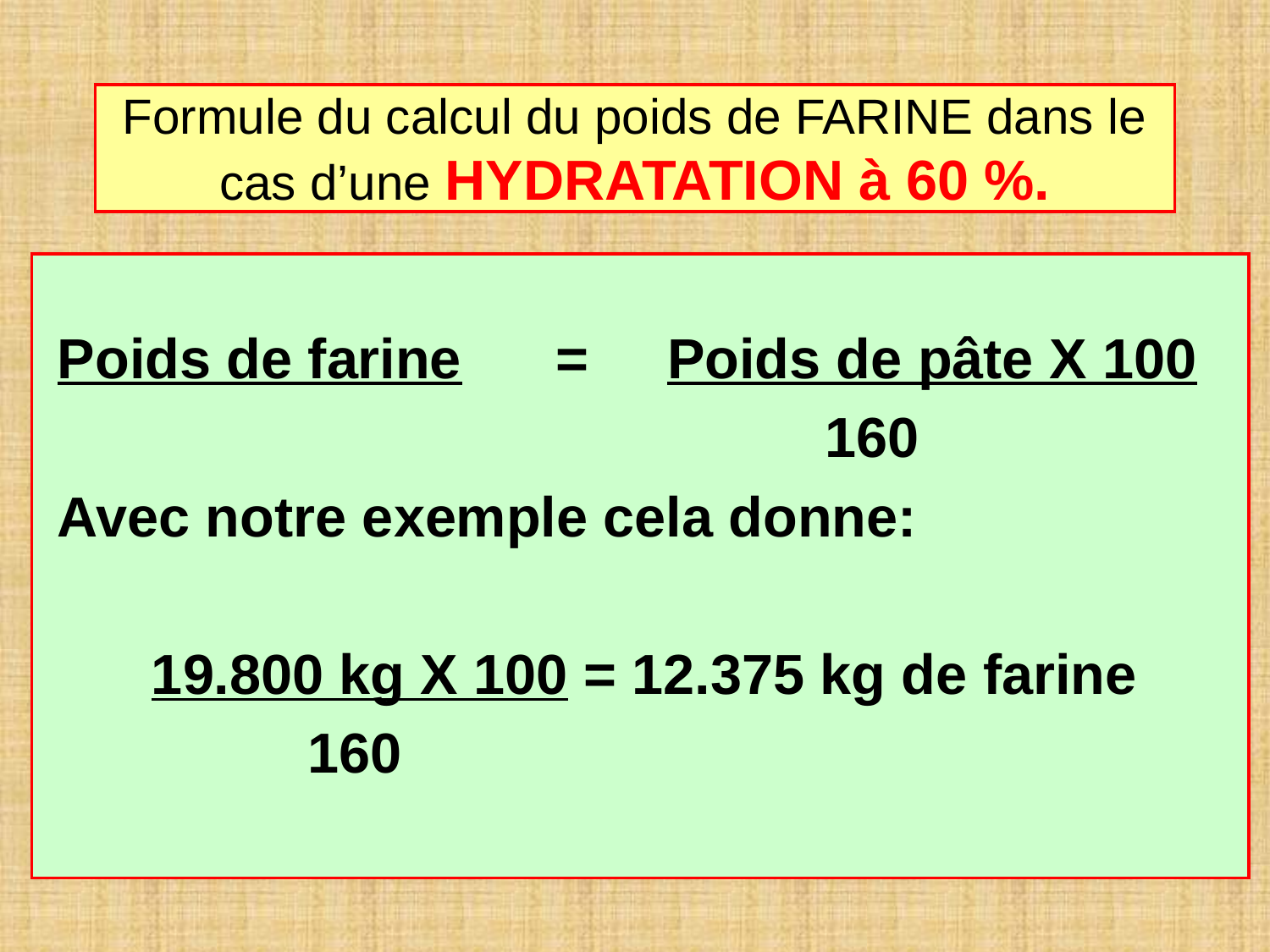

# Formule du calcul du poids de FARINE dans le cas d’une HYDRATATION à 60 %.

Poids de farine      =     Poids de pâte X 100
                                                 160
Avec notre exemple cela donne:

      19.800 kg X 100 = 12.375 kg de farine
                160